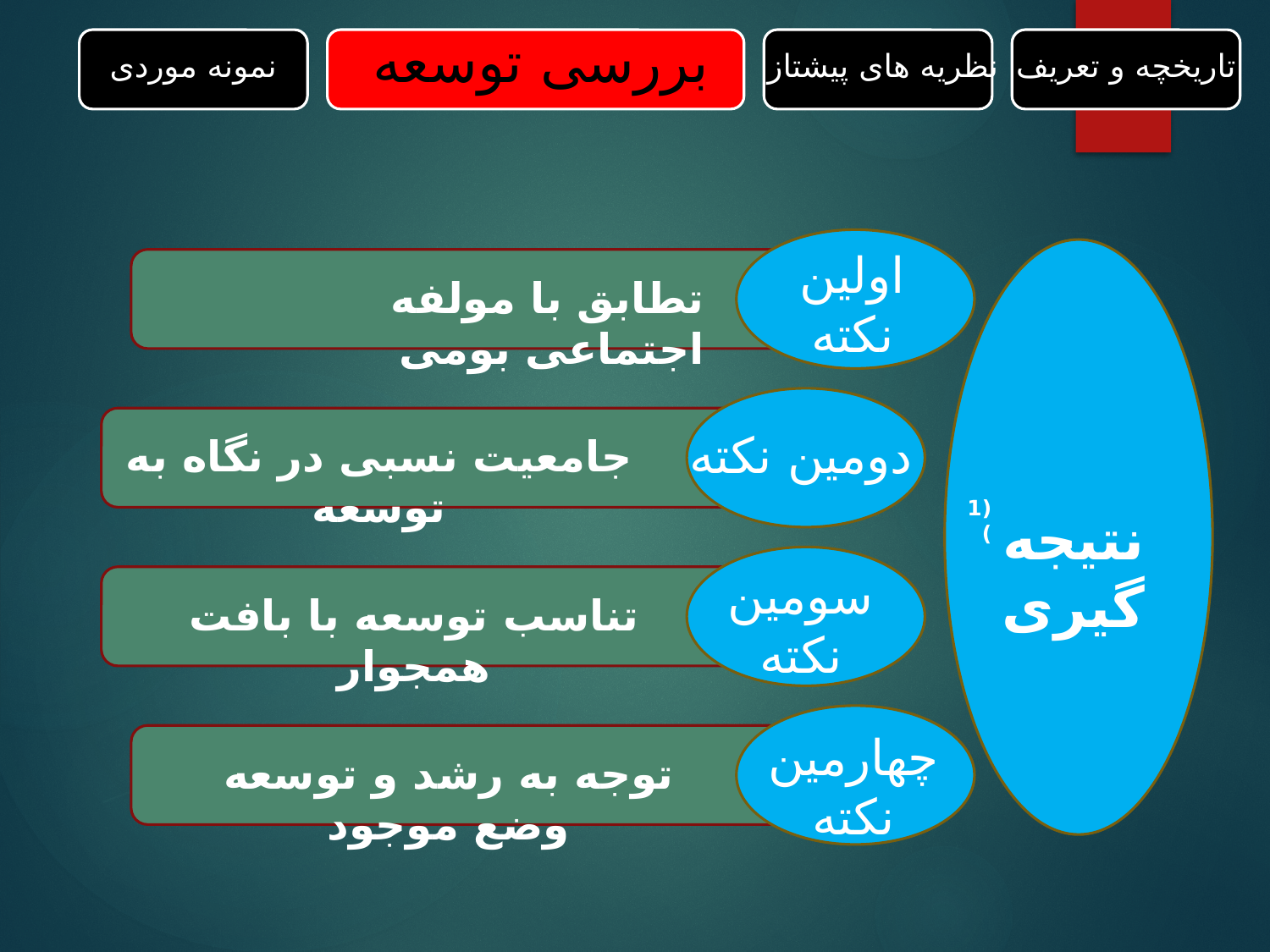

بررسی توسعه

نمونه موردی
نظریه های پیشتاز
تاریخچه و تعریف

اولین نکته

تطابق با مولفه اجتماعی بومی

دومین نکته
جامعیت نسبی در نگاه به توسعه
(1)
نتیجه گیری

سومین نکته

تناسب توسعه با بافت همجوار

چهارمین نکته

توجه به رشد و توسعه وضع موجود